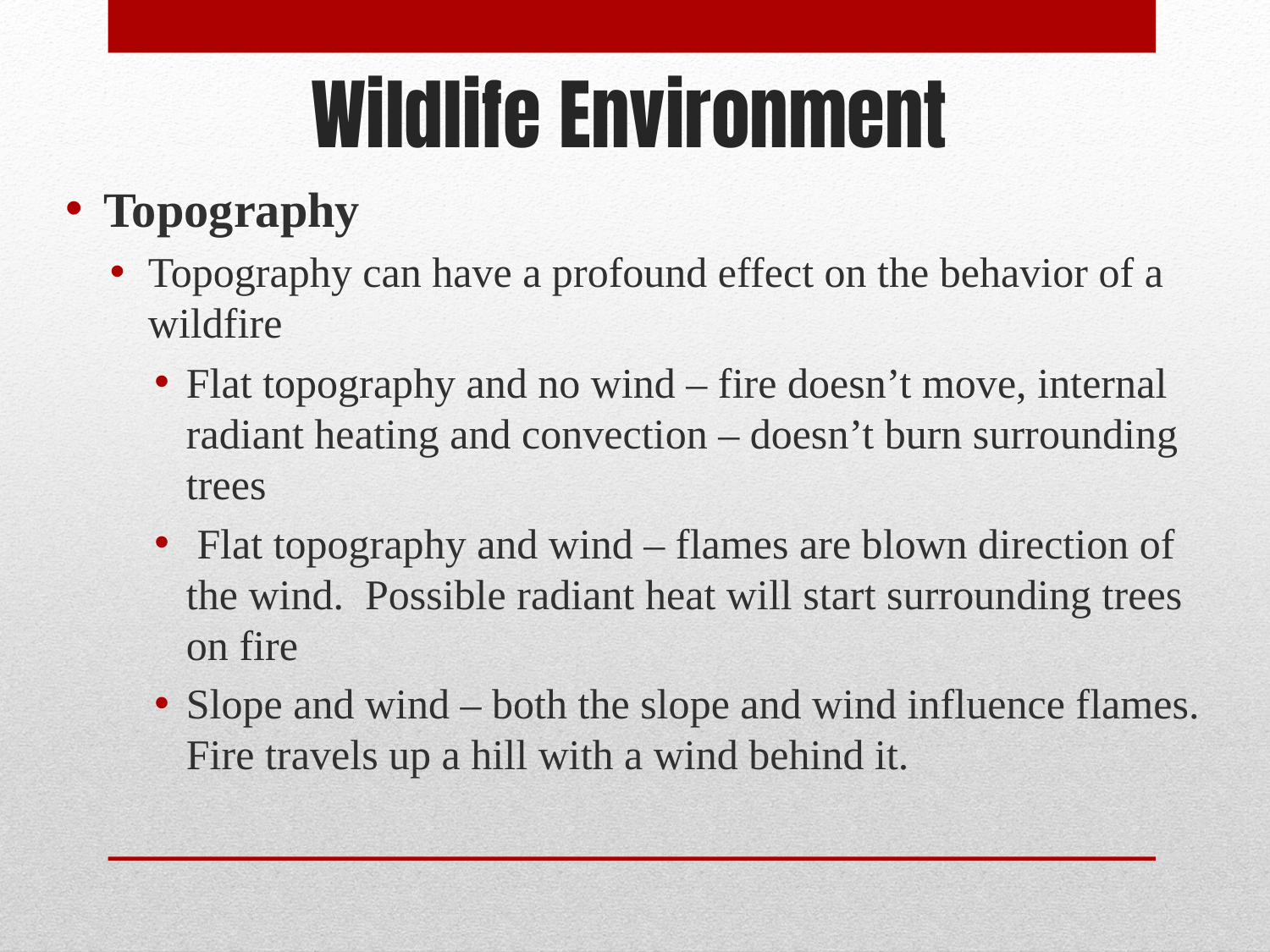

Wildlife Environment
Topography
Topography can have a profound effect on the behavior of a wildfire
Flat topography and no wind – fire doesn’t move, internal radiant heating and convection – doesn’t burn surrounding trees
 Flat topography and wind – flames are blown direction of the wind.  Possible radiant heat will start surrounding trees on fire
Slope and wind – both the slope and wind influence flames. Fire travels up a hill with a wind behind it.